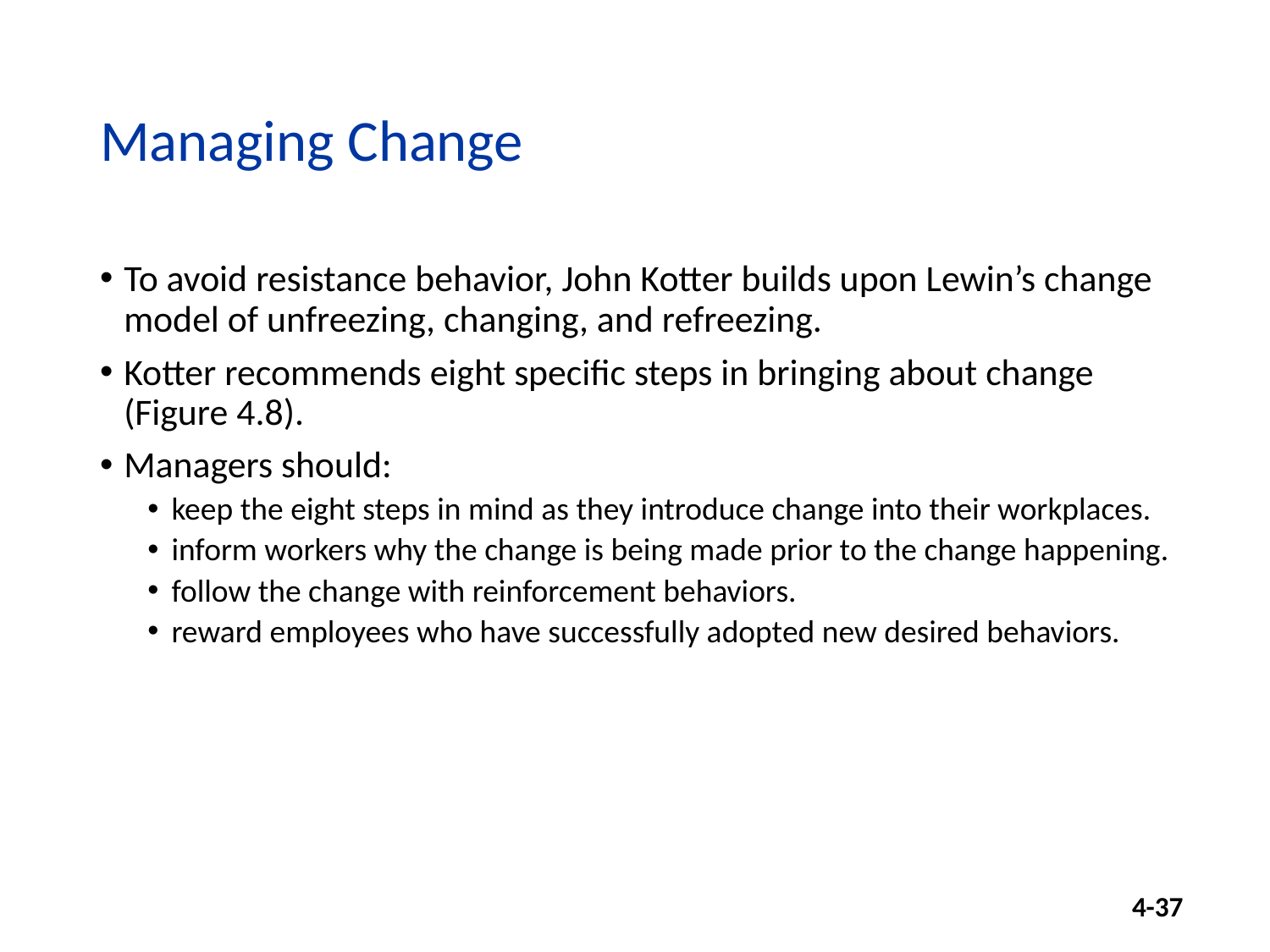

# Managing Change
To avoid resistance behavior, John Kotter builds upon Lewin’s change model of unfreezing, changing, and refreezing.
Kotter recommends eight specific steps in bringing about change (Figure 4.8).
Managers should:
keep the eight steps in mind as they introduce change into their workplaces.
inform workers why the change is being made prior to the change happening.
follow the change with reinforcement behaviors.
reward employees who have successfully adopted new desired behaviors.